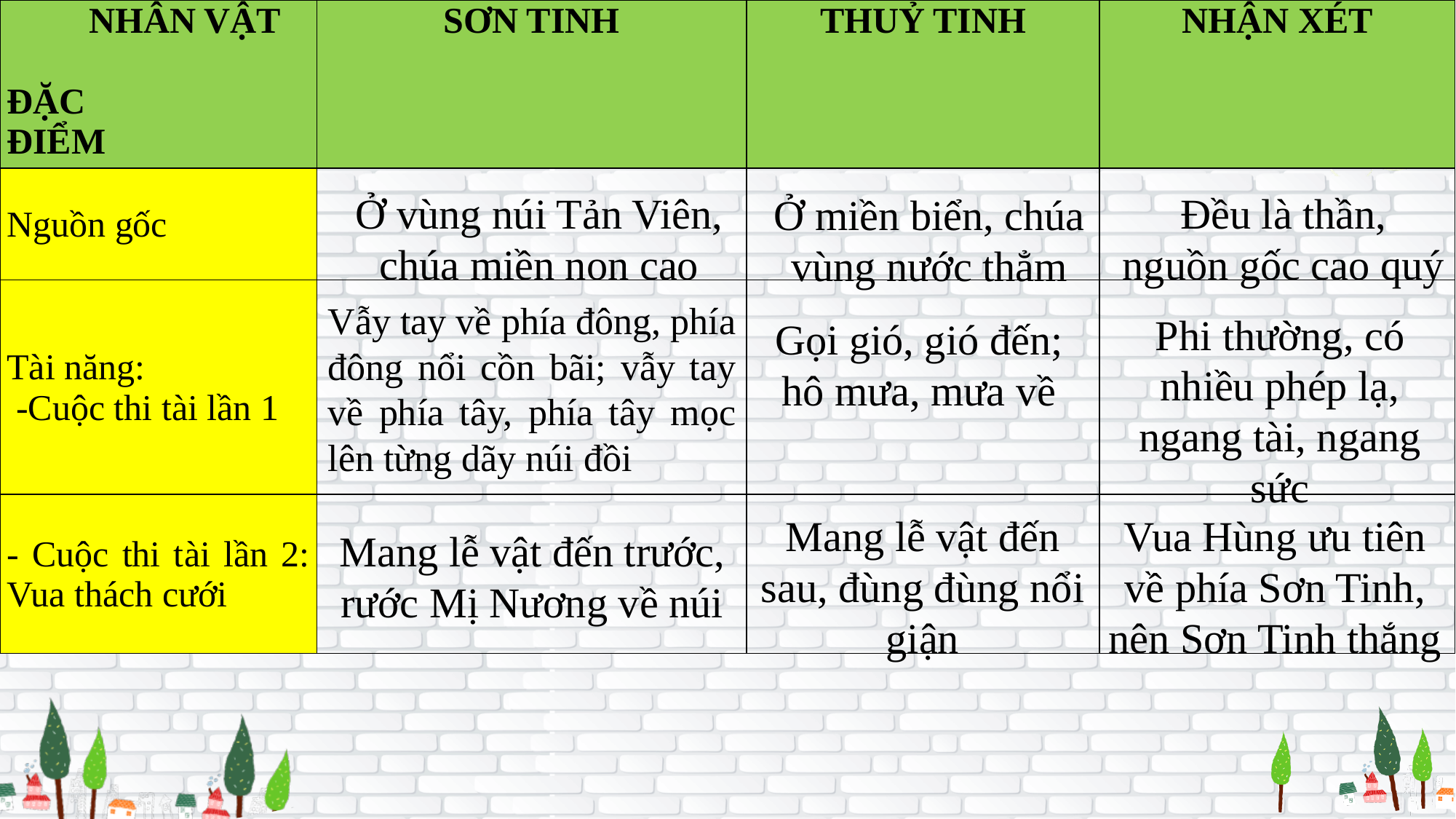

| NHÂN VẬT   ĐẶC ĐIỂM | SƠN TINH | THUỶ TINH | NHẬN XÉT |
| --- | --- | --- | --- |
| Nguồn gốc |  |  |  |
| Tài năng: -Cuộc thi tài lần 1 |  |  |  |
| - Cuộc thi tài lần 2: Vua thách cưới |  |  |  |
Ở vùng núi Tản Viên, chúa miền non cao
Đều là thần, nguồn gốc cao quý
Ở miền biển, chúa vùng nước thẳm
Vẫy tay về phía đông, phía đông nổi cồn bãi; vẫy tay về phía tây, phía tây mọc lên từng dãy núi đồi
Phi thường, có nhiều phép lạ, ngang tài, ngang sức
Gọi gió, gió đến; hô mưa, mưa về
Mang lễ vật đến sau, đùng đùng nổi giận
Vua Hùng ưu tiên về phía Sơn Tinh, nên Sơn Tinh thắng
Mang lễ vật đến trước, rước Mị Nương về núi